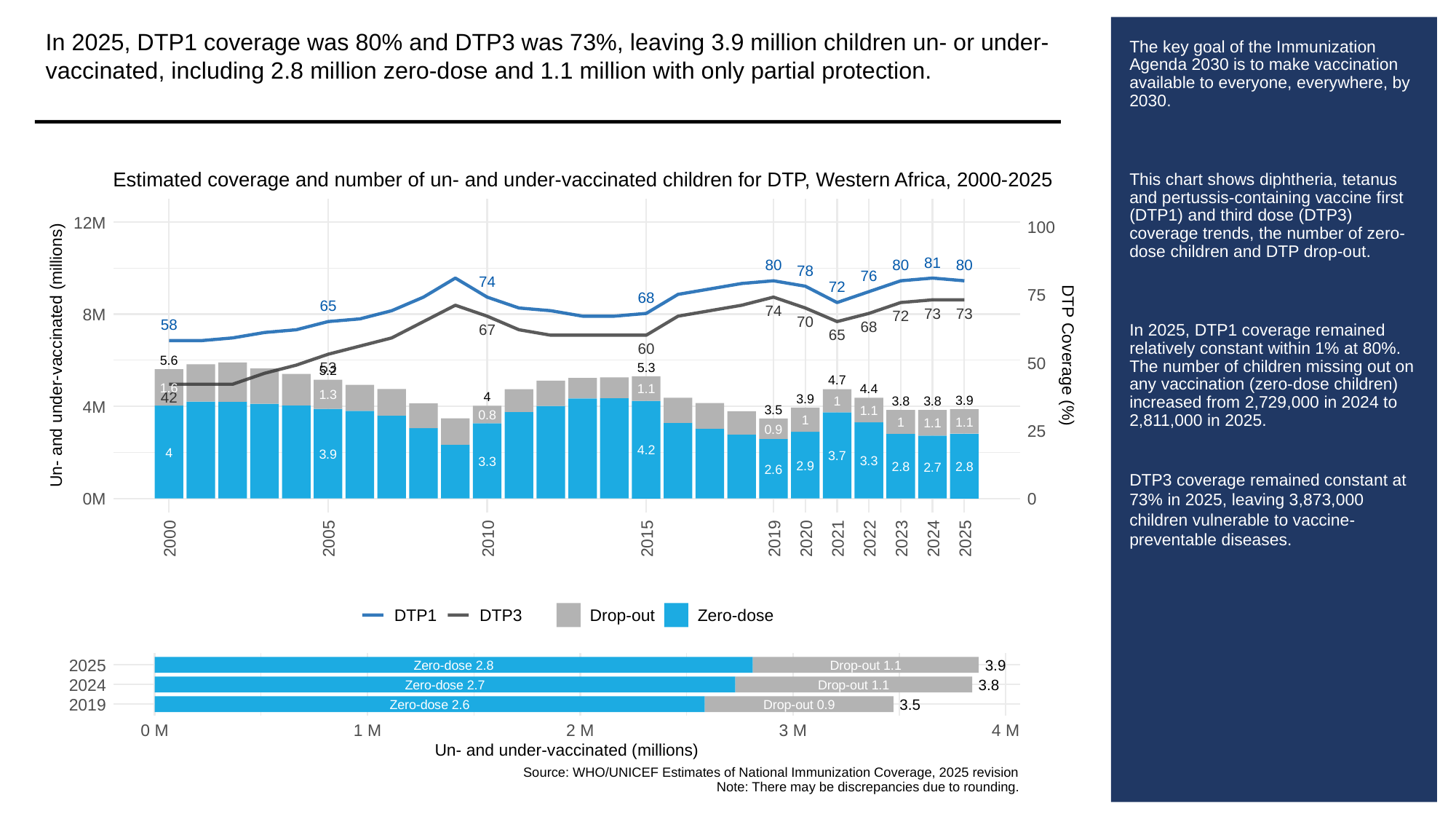

In 2025, DTP1 coverage was 80% and DTP3 was 73%, leaving 3.9 million children un- or under-vaccinated, including 2.8 million zero-dose and 1.1 million with only partial protection.
# The key goal of the Immunization Agenda 2030 is to make vaccination available to everyone, everywhere, by 2030.

This chart shows diphtheria, tetanus and pertussis-containing vaccine first (DTP1) and third dose (DTP3) coverage trends, the number of zero-dose children and DTP drop-out.

In 2025, DTP1 coverage remained relatively constant within 1% at 80%. The number of children missing out on any vaccination (zero-dose children) increased from 2,729,000 in 2024 to 2,811,000 in 2025.

DTP3 coverage remained constant at 73% in 2025, leaving 3,873,000 children vulnerable to vaccine-preventable diseases.

Estimated coverage and number of un- and under-vaccinated children for DTP, Western Africa, 2000-2025

12M
100

81
80
80
80
78

76
74

72
75
68

65
74
73
73
8M
72

70
58
68
67
65
60
Un- and under-vaccinated (millions)
DTP Coverage (%)
5.6
50

53
5.3

5.2

4.7

1.6
1.1
4.4

1.3
42
4
3.9
3.9
3.8
3.8
1

4M

3.5

1.1

0.8

1

1.1
1
1.1

0.9
25

4.2
4
3.9
3.7

3.3
3.3
2.9
2.8
2.8
2.7
2.6
0M
0

2000
2005
2010
2015
2019
2020
2021
2022
2023
2024
2025

DTP1
DTP3
Drop-out
Zero-dose

2025
3.9
Zero-dose 2.8
Drop-out 1.1

2024
3.8
Zero-dose 2.7
Drop-out 1.1

2019
3.5
Zero-dose 2.6
Drop-out 0.9

0 M
1 M
2 M
3 M
4 M
Un- and under-vaccinated (millions)
Source: WHO/UNICEF Estimates of National Immunization Coverage, 2025 revision
Note: There may be discrepancies due to rounding.